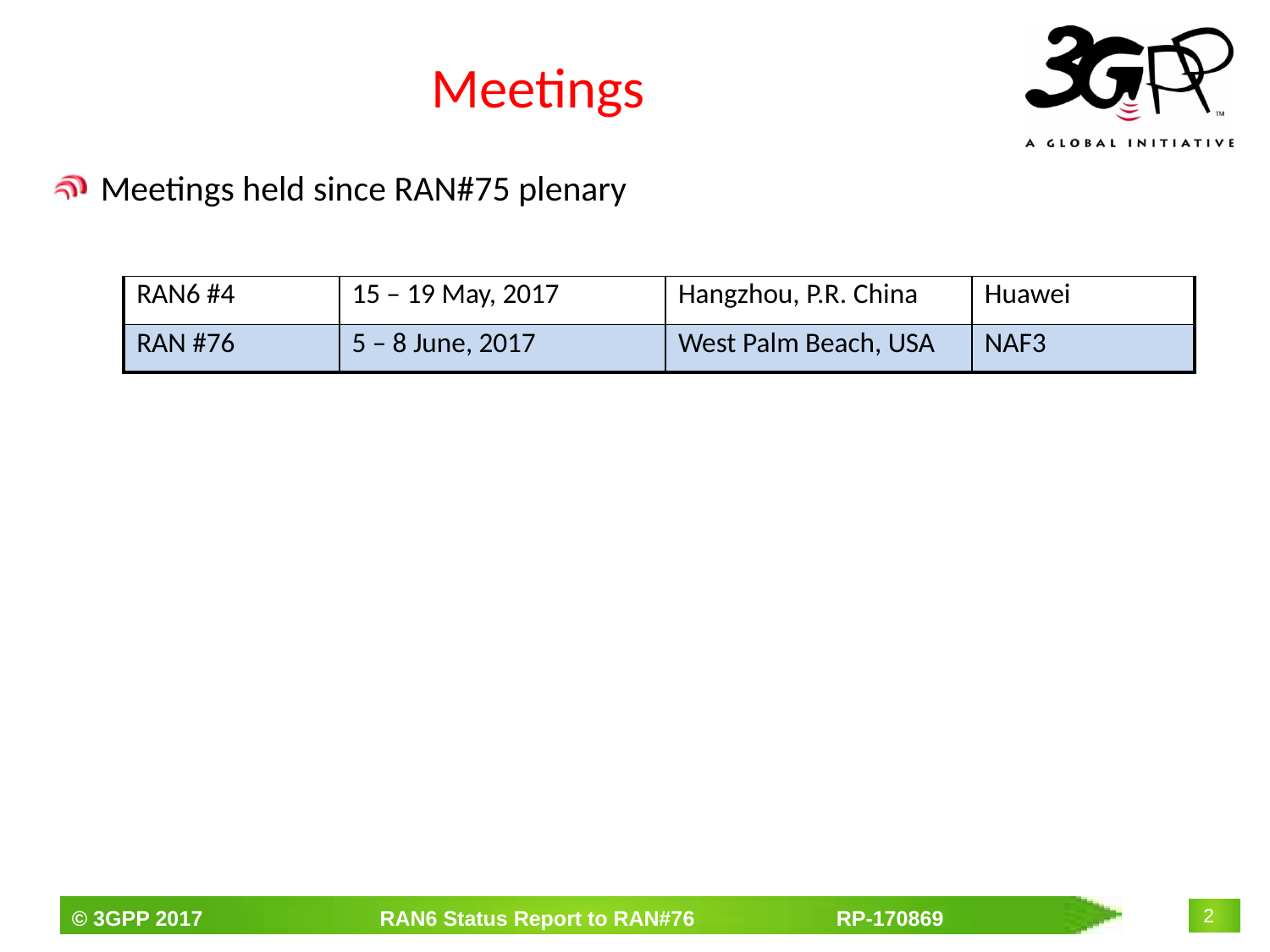

# Meetings
Meetings held since RAN#75 plenary

| RAN6 #4 | 15 – 19 May, 2017 | Hangzhou, P.R. China | Huawei |
| --- | --- | --- | --- |
| RAN #76 | 5 – 8 June, 2017 | West Palm Beach, USA | NAF3 |